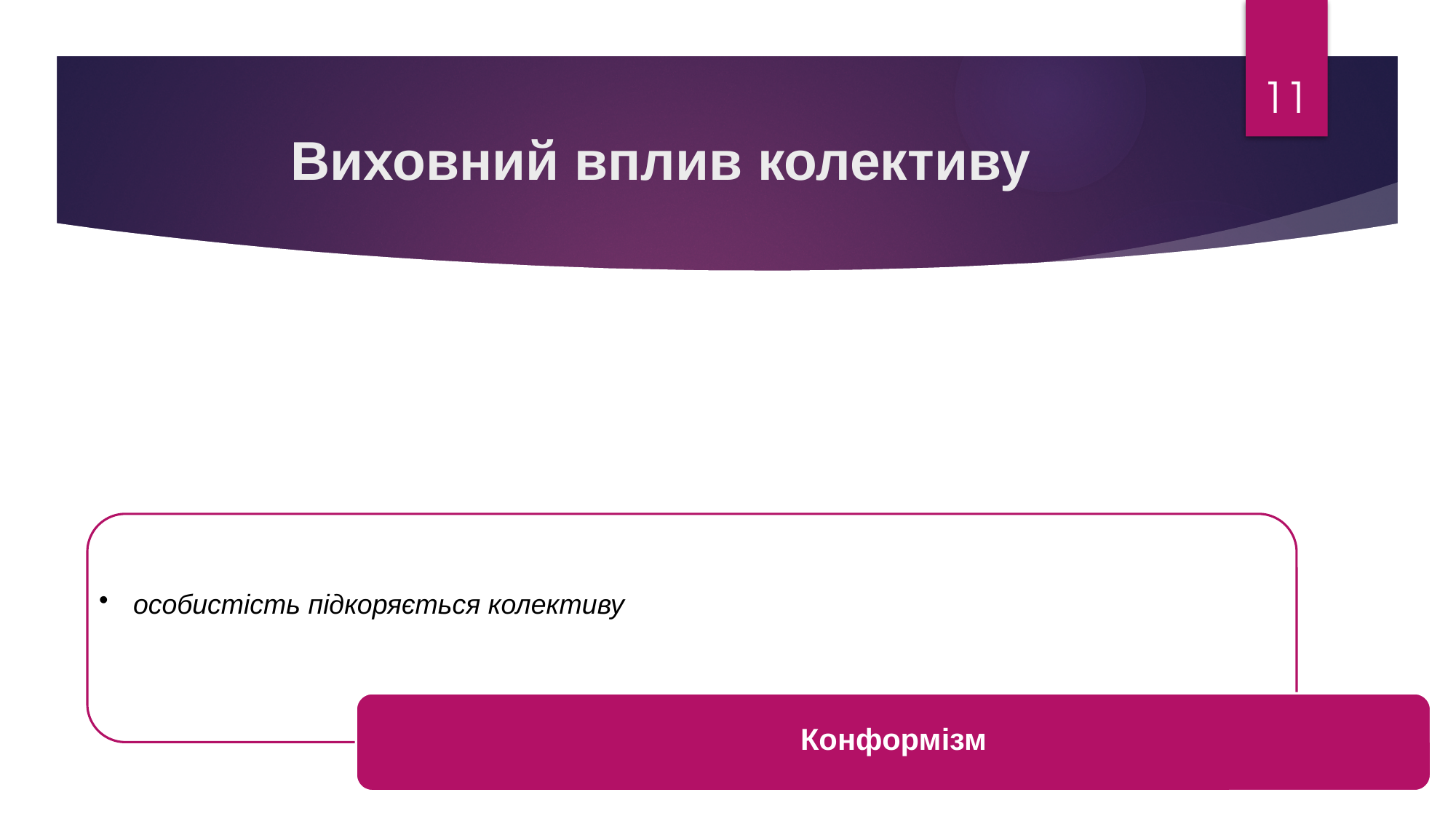

11
# Виховний вплив колективу
Конформізм
особистість підкоряється колективу